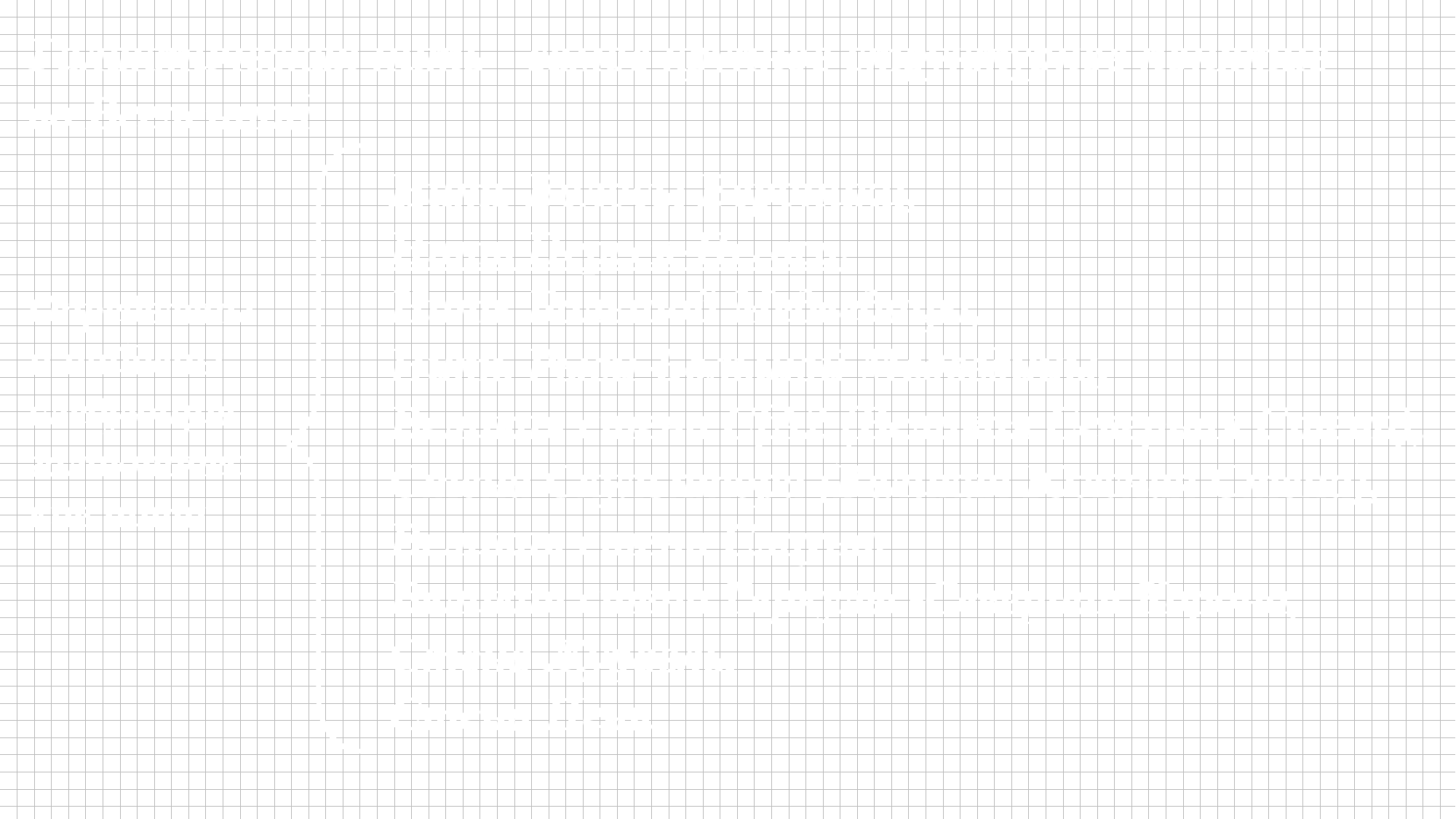

Галактическая нить - самое крупное структурное понятие
во Вселенной.

Нить Волосы Вероники,
Нить Персея-Пегаса,
Нить Большой Медведицы,
Нить Рыси-Большой Медведицы,
Великая стена CfA2 (Великая Северная Стена),
Стена Скульптора (Великая Южная Стена),
Великая стена Слоуна,
Великая стена Геркулес-Северная Корона,
Стена Журавль,
Стена Печь.
Определены и найдены следующие галактические нити: